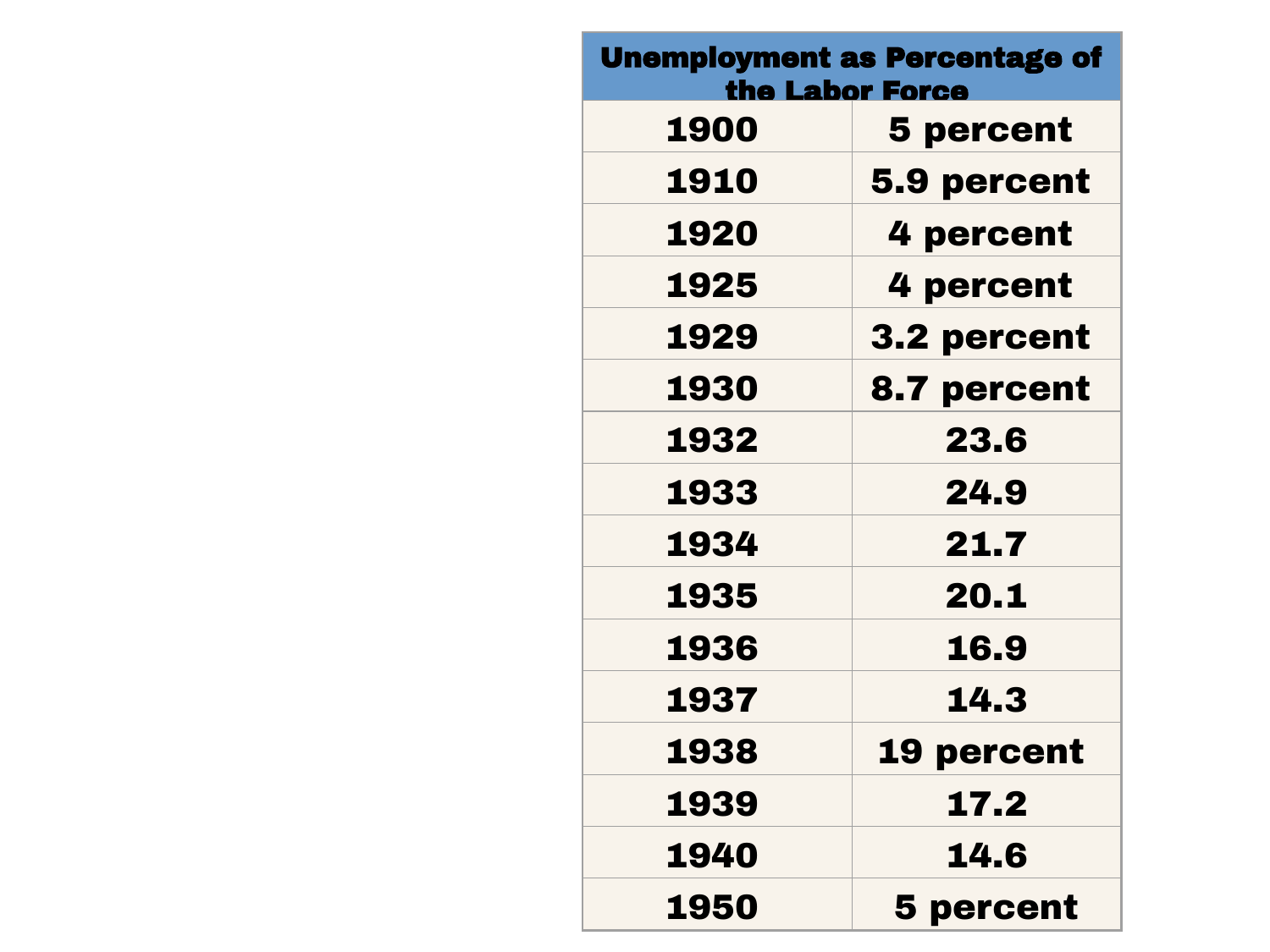

Unemployment as Percentage of the Labor Force

1900

5 percent

1910

5.9 percent

1920

4 percent

1925

4 percent

1929

3.2 percent

1930

8.7 percent

1932

23.6 percent

1933

24.9 percent

1934

21.7 percent

1935

20.1 percent

1936

16.9 percent

1937

14.3 percent

1938

19 percent

1939

17.2 percent

1940

14.6 percent

1950

5 percent

#